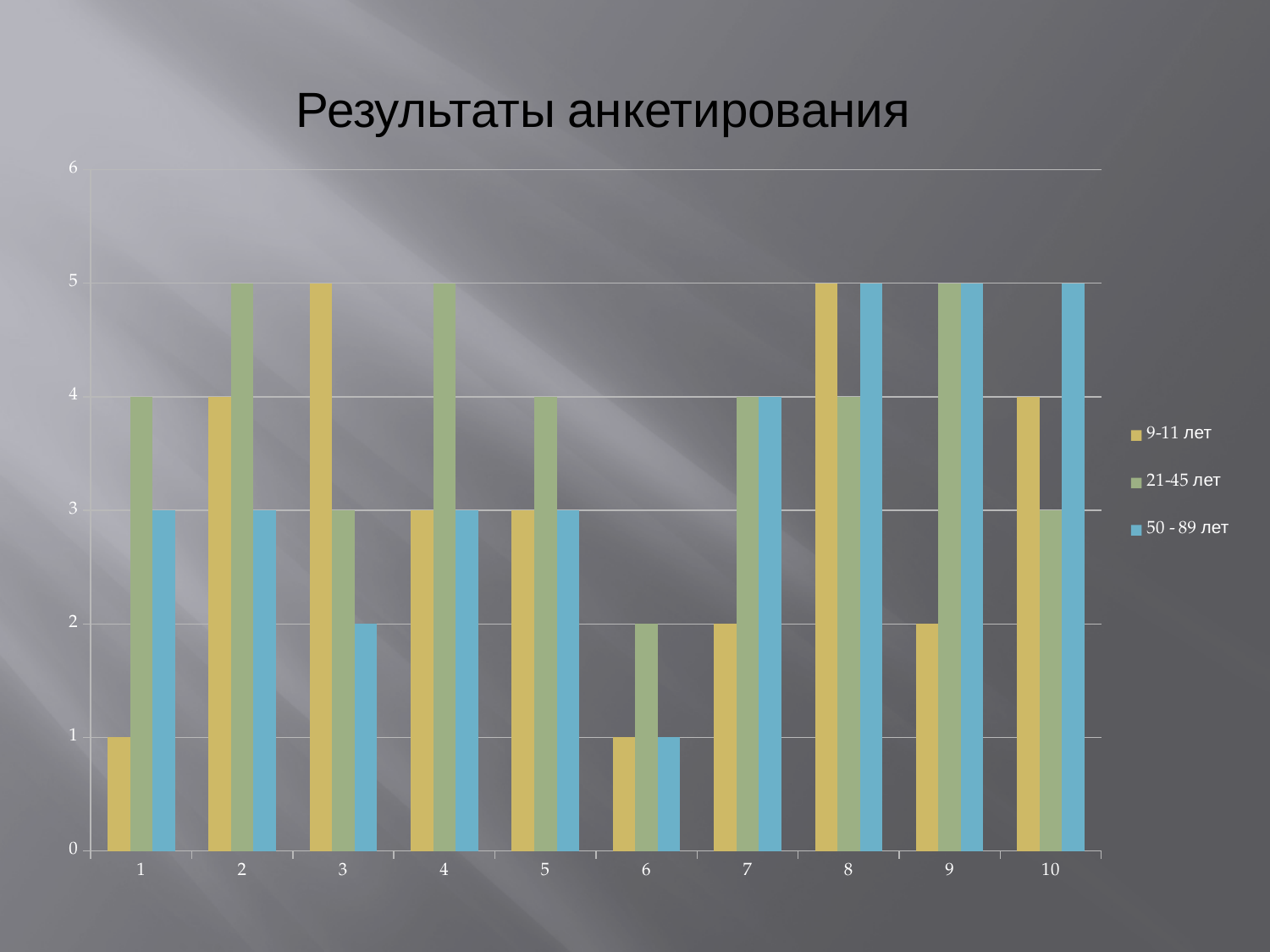

Результаты анкетирования

### Chart

| Category | 9-11 лет | 21-45 лет | 50 - 89 лет |
|---|---|---|---|
| 1 | 1.0 | 4.0 | 3.0 |
| 2 | 4.0 | 5.0 | 3.0 |
| 3 | 5.0 | 3.0 | 2.0 |
| 4 | 3.0 | 5.0 | 3.0 |
| 5 | 3.0 | 4.0 | 3.0 |
| 6 | 1.0 | 2.0 | 1.0 |
| 7 | 2.0 | 4.0 | 4.0 |
| 8 | 5.0 | 4.0 | 5.0 |
| 9 | 2.0 | 5.0 | 5.0 |
| 10 | 4.0 | 3.0 | 5.0 |